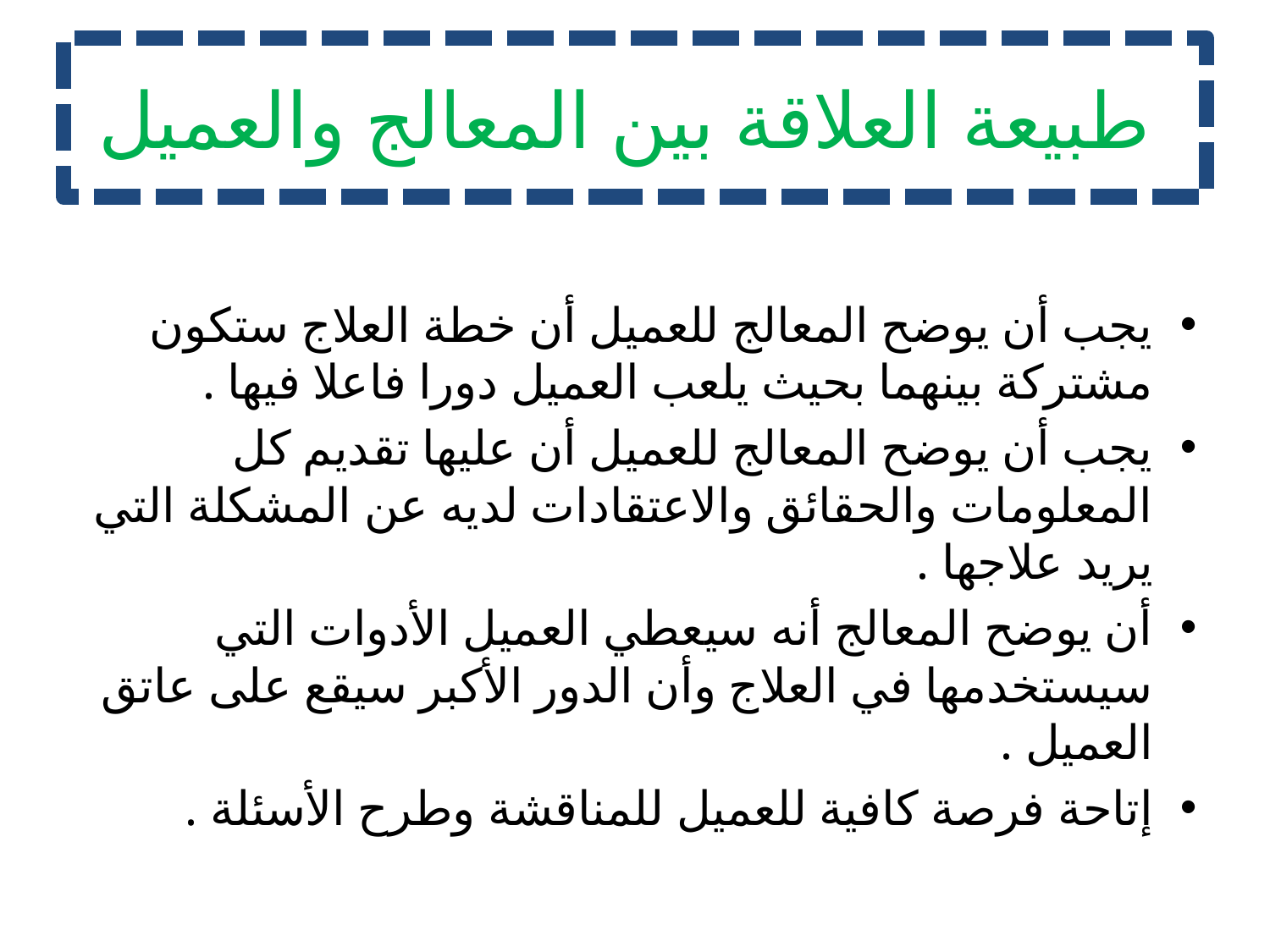

# طبيعة العلاقة بين المعالج والعميل

يجب أن يوضح المعالج للعميل أن خطة العلاج ستكون مشتركة بينهما بحيث يلعب العميل دورا فاعلا فيها .
يجب أن يوضح المعالج للعميل أن عليها تقديم كل المعلومات والحقائق والاعتقادات لديه عن المشكلة التي يريد علاجها .
أن يوضح المعالج أنه سيعطي العميل الأدوات التي سيستخدمها في العلاج وأن الدور الأكبر سيقع على عاتق العميل .
إتاحة فرصة كافية للعميل للمناقشة وطرح الأسئلة .